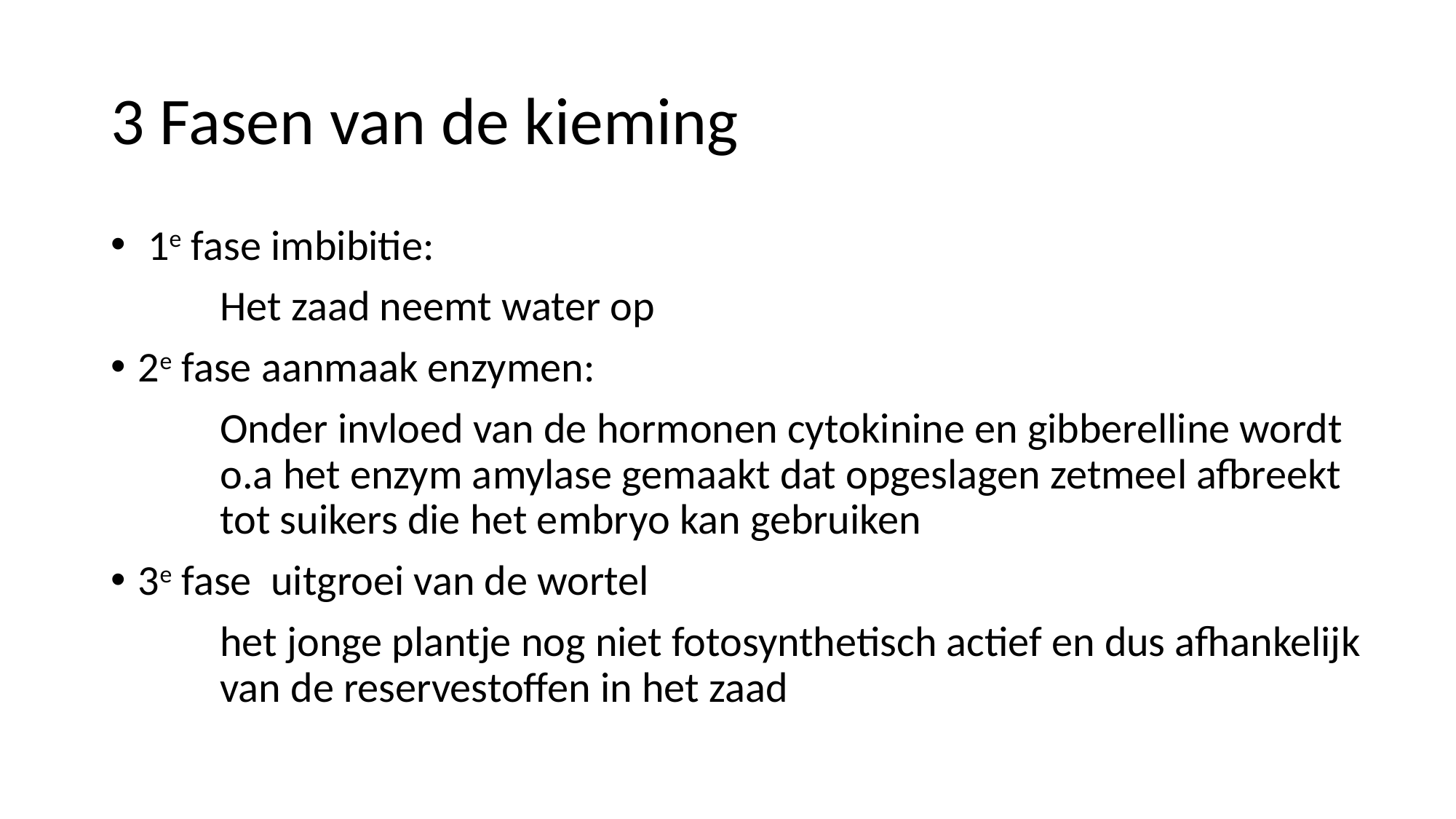

# 3 Fasen van de kieming
 1e fase imbibitie:
	Het zaad neemt water op
2e fase aanmaak enzymen:
	Onder invloed van de hormonen cytokinine en gibberelline wordt 	o.a het enzym amylase gemaakt dat opgeslagen zetmeel afbreekt 	tot suikers die het embryo kan gebruiken
3e fase  uitgroei van de wortel
	het jonge plantje nog niet fotosynthetisch actief en dus afhankelijk 	van de reservestoffen in het zaad